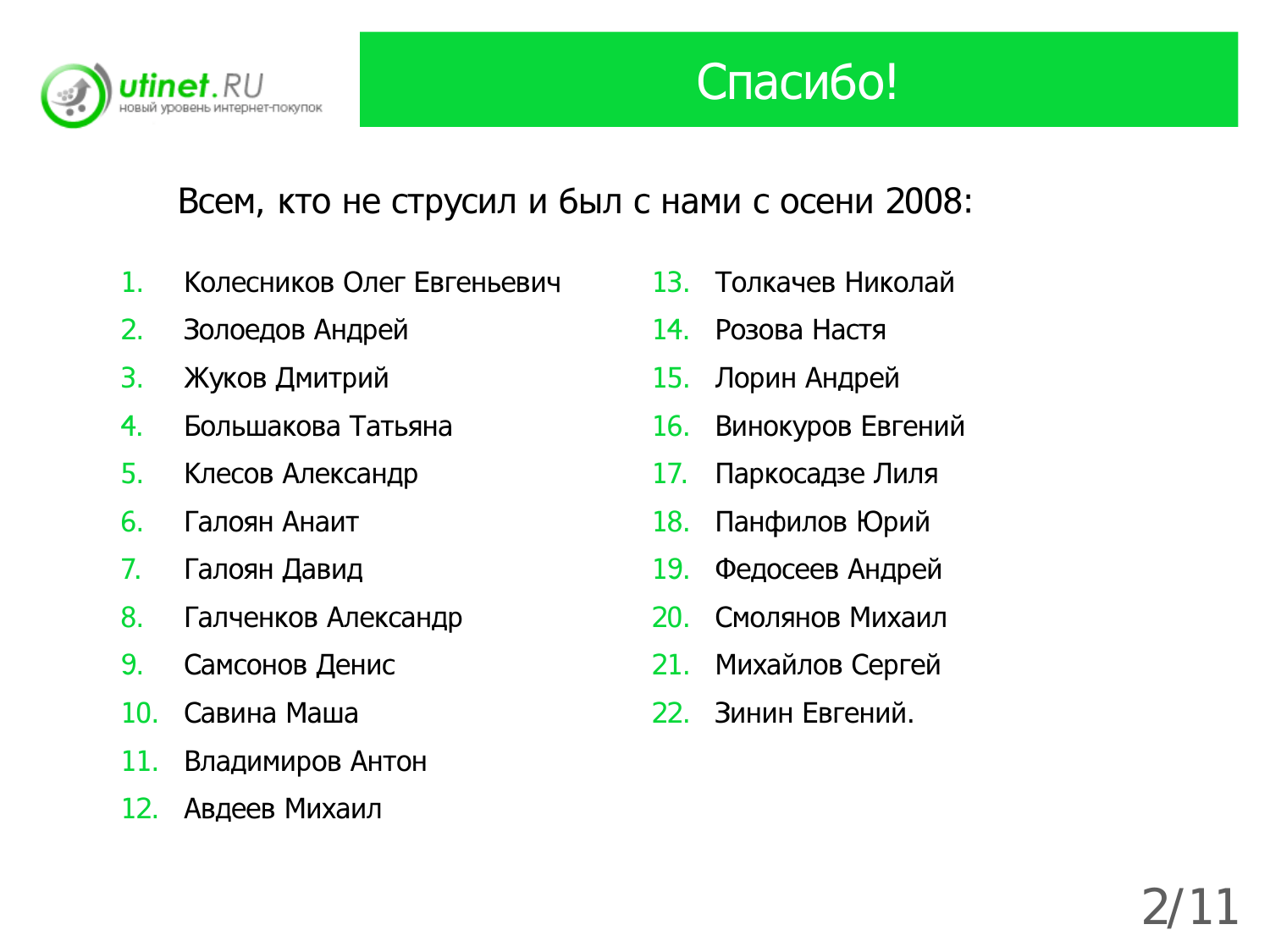

# Спасибо!
Всем, кто не струсил и был с нами с осени 2008:
Колесников Олег Евгеньевич
Золоедов Андрей
Жуков Дмитрий
Большакова Татьяна
Клесов Александр
Галоян Анаит
Галоян Давид
Галченков Александр
Самсонов Денис
Савина Маша
Владимиров Антон
Авдеев Михаил
Толкачев Николай
Розова Настя
Лорин Андрей
Винокуров Евгений
Паркосадзе Лиля
Панфилов Юрий
Федосеев Андрей
Смолянов Михаил
Михайлов Сергей
Зинин Евгений.

2/11